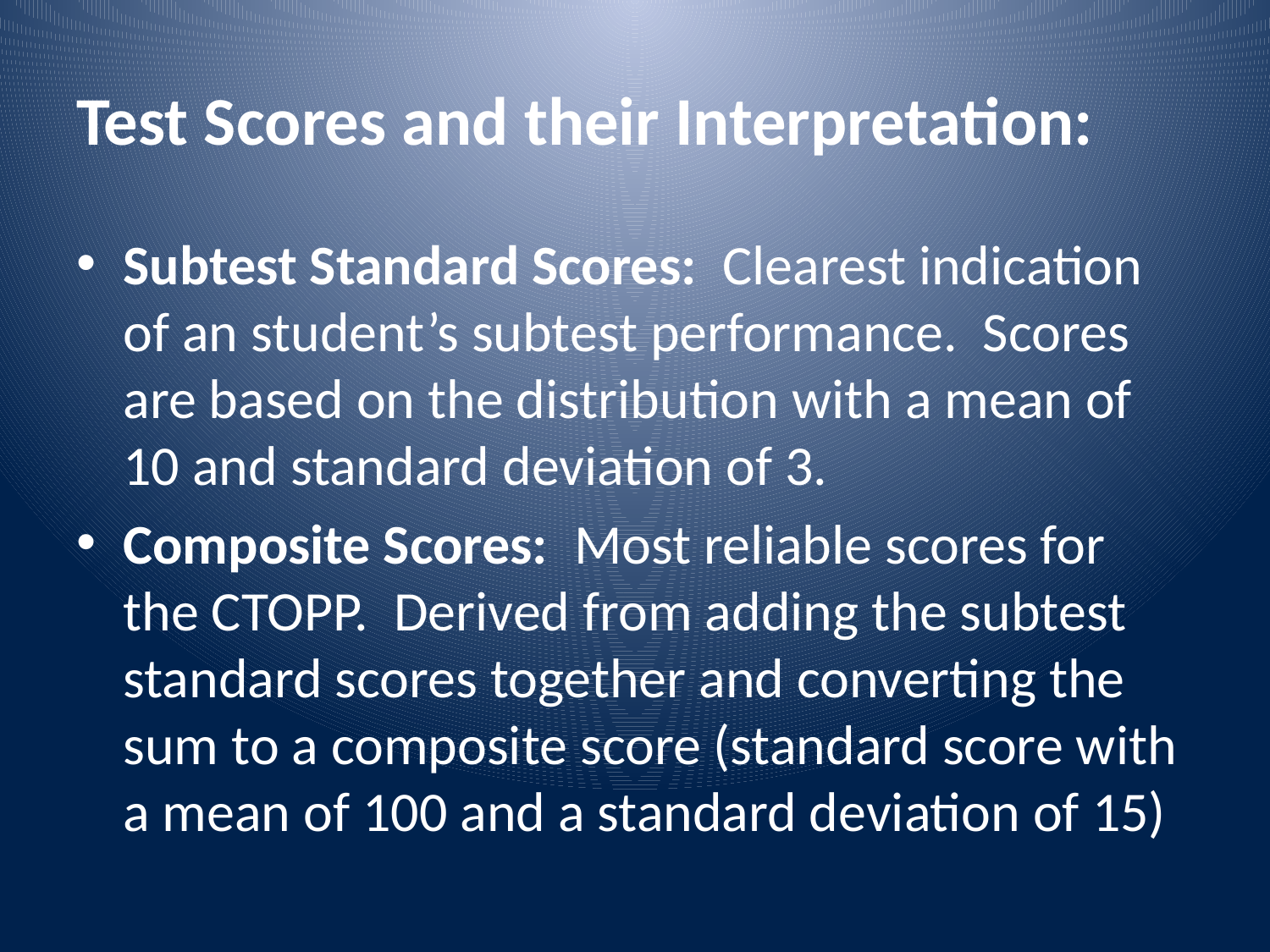

# Test Scores and their Interpretation:
Subtest Standard Scores:  Clearest indication of an student’s subtest performance.  Scores are based on the distribution with a mean of 10 and standard deviation of 3.
Composite Scores:  Most reliable scores for the CTOPP.  Derived from adding the subtest standard scores together and converting the sum to a composite score (standard score with a mean of 100 and a standard deviation of 15)